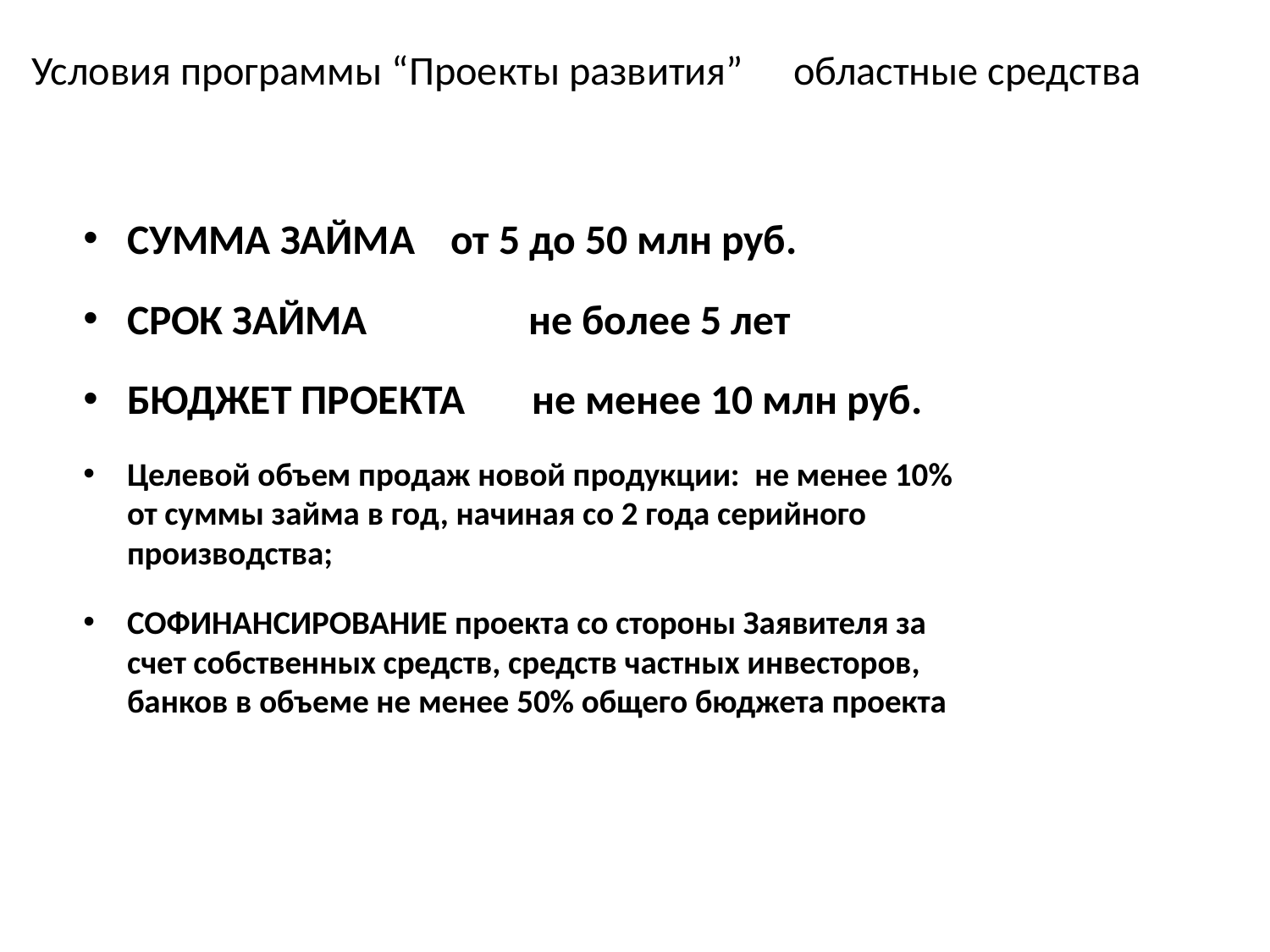

# Условия программы “Проекты развития” 	областные средства
СУММА ЗАЙМА 			от 5 до 50 млн руб.
СРОК ЗАЙМА                 не более 5 лет
БЮДЖЕТ ПРОЕКТА       не менее 10 млн руб.
Целевой объем продаж новой продукции:  не менее 10% от суммы займа в год, начиная со 2 года серийного производства;
СОФИНАНСИРОВАНИЕ проекта со стороны Заявителя за счет собственных средств, средств частных инвесторов, банков в объеме не менее 50% общего бюджета проекта